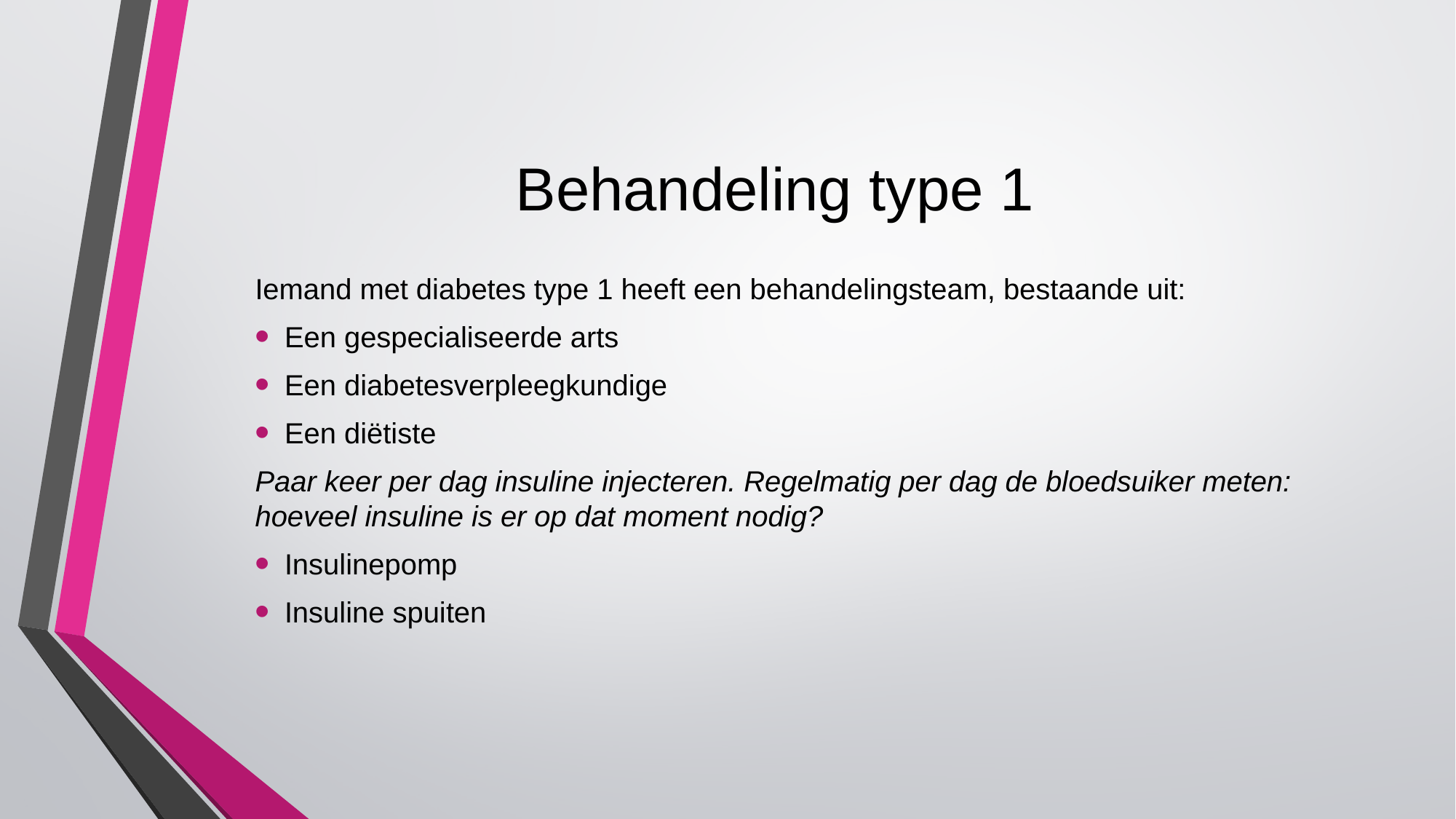

# Behandeling type 1
Iemand met diabetes type 1 heeft een behandelingsteam, bestaande uit:
Een gespecialiseerde arts
Een diabetesverpleegkundige
Een diëtiste
Paar keer per dag insuline injecteren. Regelmatig per dag de bloedsuiker meten: hoeveel insuline is er op dat moment nodig?
Insulinepomp
Insuline spuiten